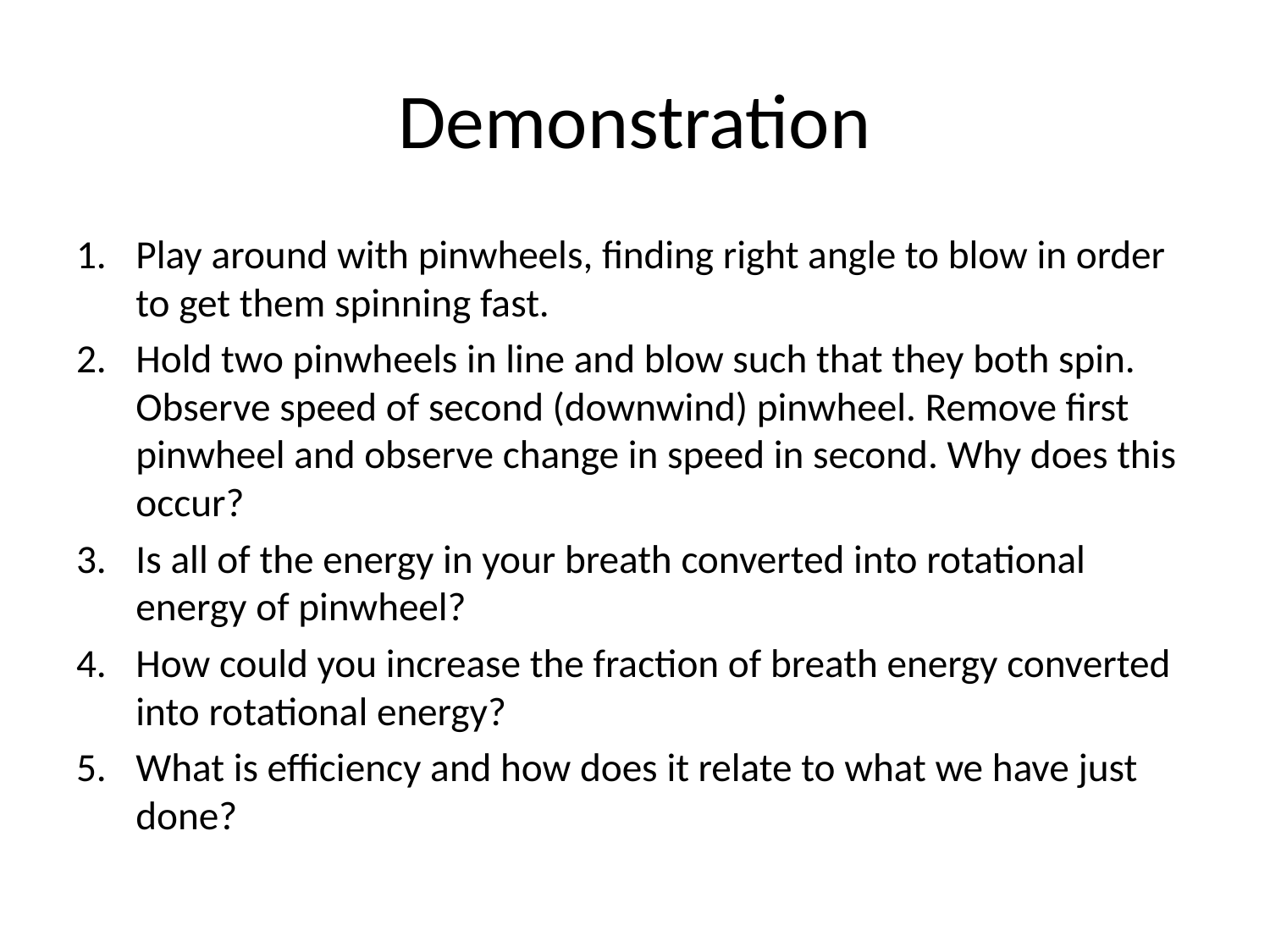

# Demonstration
Play around with pinwheels, finding right angle to blow in order to get them spinning fast.
Hold two pinwheels in line and blow such that they both spin. Observe speed of second (downwind) pinwheel. Remove first pinwheel and observe change in speed in second. Why does this occur?
Is all of the energy in your breath converted into rotational energy of pinwheel?
How could you increase the fraction of breath energy converted into rotational energy?
What is efficiency and how does it relate to what we have just done?